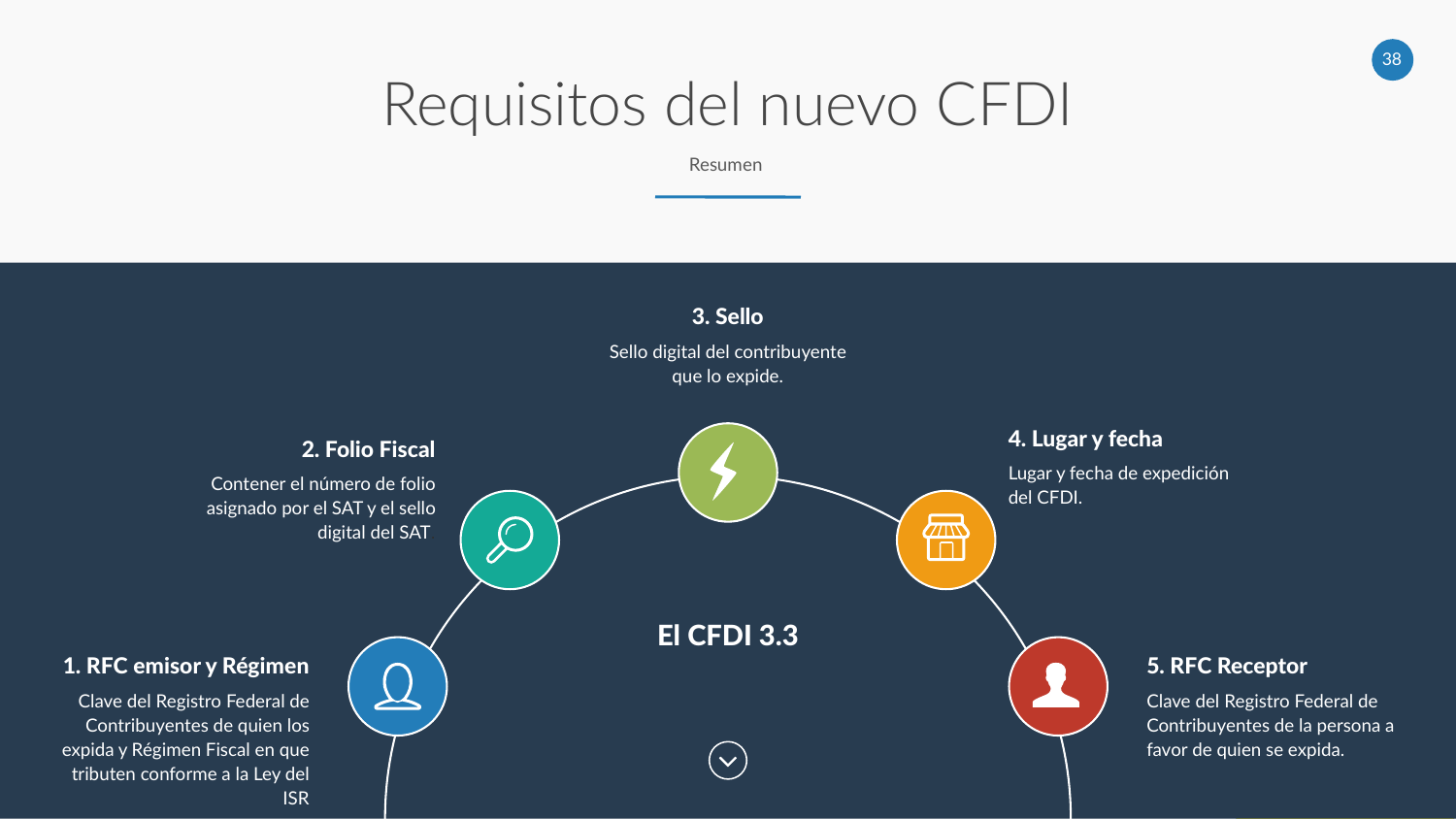

Requisitos del nuevo CFDI
Resumen
3. Sello
Sello digital del contribuyente que lo expide.

4. Lugar y fecha
Lugar y fecha de expedición del CFDI.

2. Folio Fiscal
Contener el número de folio asignado por el SAT y el sello digital del SAT.

El CFDI 3.3

1. RFC emisor y Régimen
Clave del Registro Federal de Contribuyentes de quien los expida y Régimen Fiscal en que tributen conforme a la Ley del ISR
5. RFC Receptor
Clave del Registro Federal de Contribuyentes de la persona a favor de quien se expida.